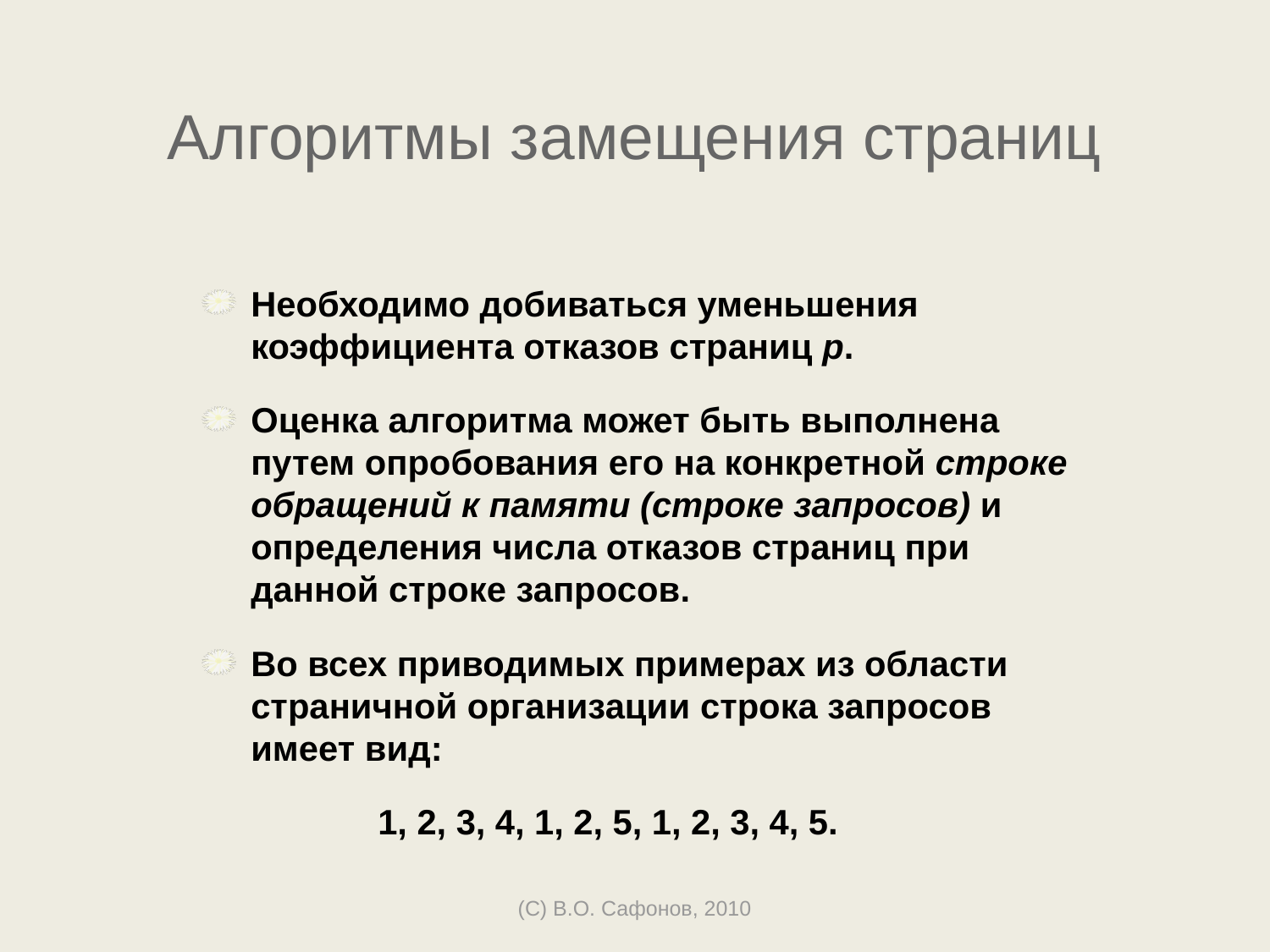

# Алгоритмы замещения страниц
Необходимо добиваться уменьшения коэффициента отказов страниц p.
Оценка алгоритма может быть выполнена путем опробования его на конкретной строке обращений к памяти (строке запросов) и определения числа отказов страниц при данной строке запросов.
Во всех приводимых примерах из области страничной организации строка запросов имеет вид:
		1, 2, 3, 4, 1, 2, 5, 1, 2, 3, 4, 5.

(C) В.О. Сафонов, 2010